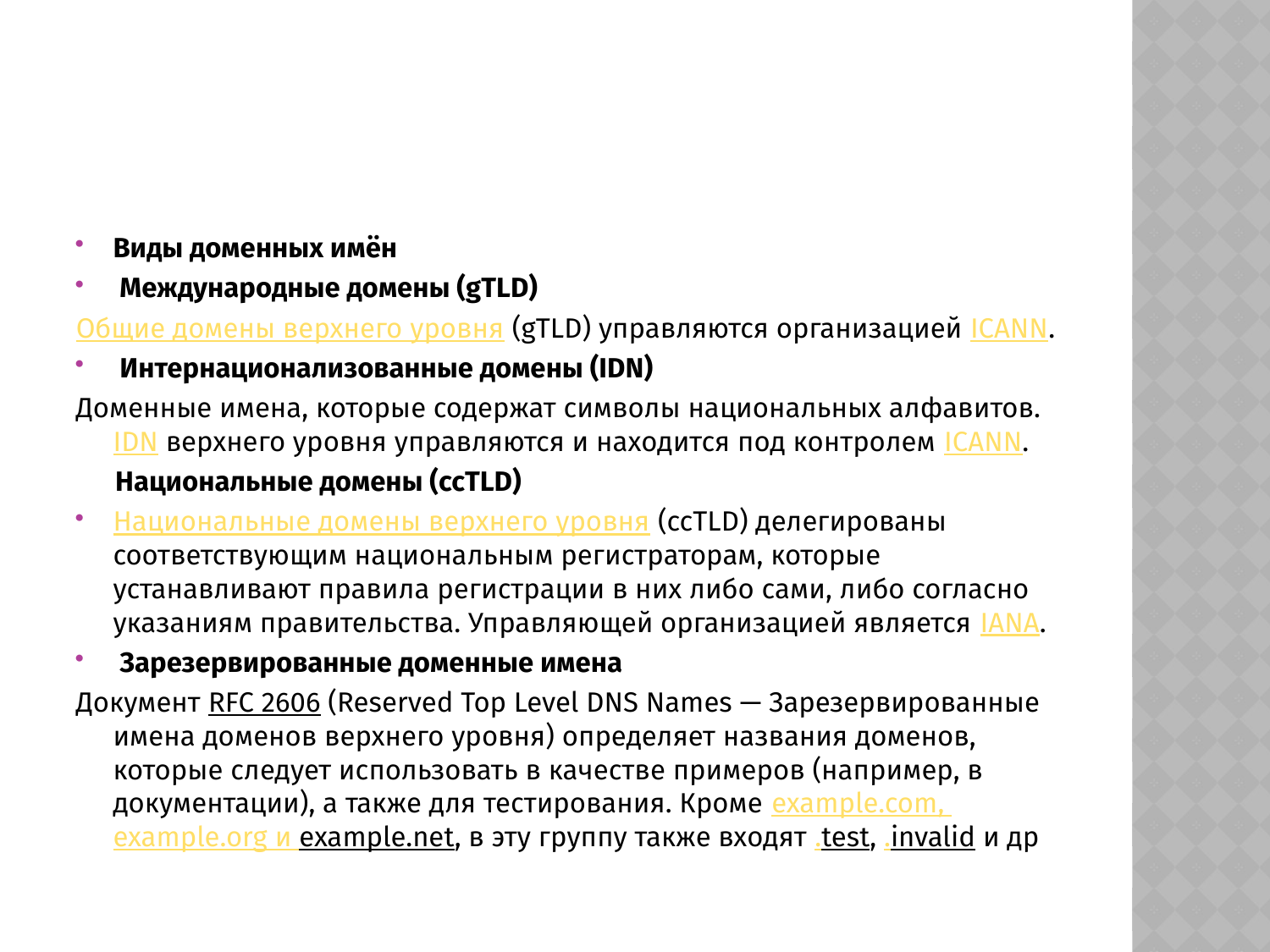

#
Виды доменных имён
 Международные домены (gTLD)
Общие домены верхнего уровня (gTLD) управляются организацией ICANN.
 Интернационализованные домены (IDN)
Доменные имена, которые содержат символы национальных алфавитов. IDN верхнего уровня управляются и находится под контролем ICANN.
      Национальные домены (ccTLD)
Национальные домены верхнего уровня (ccTLD) делегированы соответствующим национальным регистраторам, которые устанавливают правила регистрации в них либо сами, либо согласно указаниям правительства. Управляющей организацией является IANA.
 Зарезервированные доменные имена
Документ RFC 2606 (Reserved Top Level DNS Names — Зарезервированные имена доменов верхнего уровня) определяет названия доменов, которые следует использовать в качестве примеров (например, в документации), а также для тестирования. Кроме example.com, example.org и example.net, в эту группу также входят .test, .invalid и др